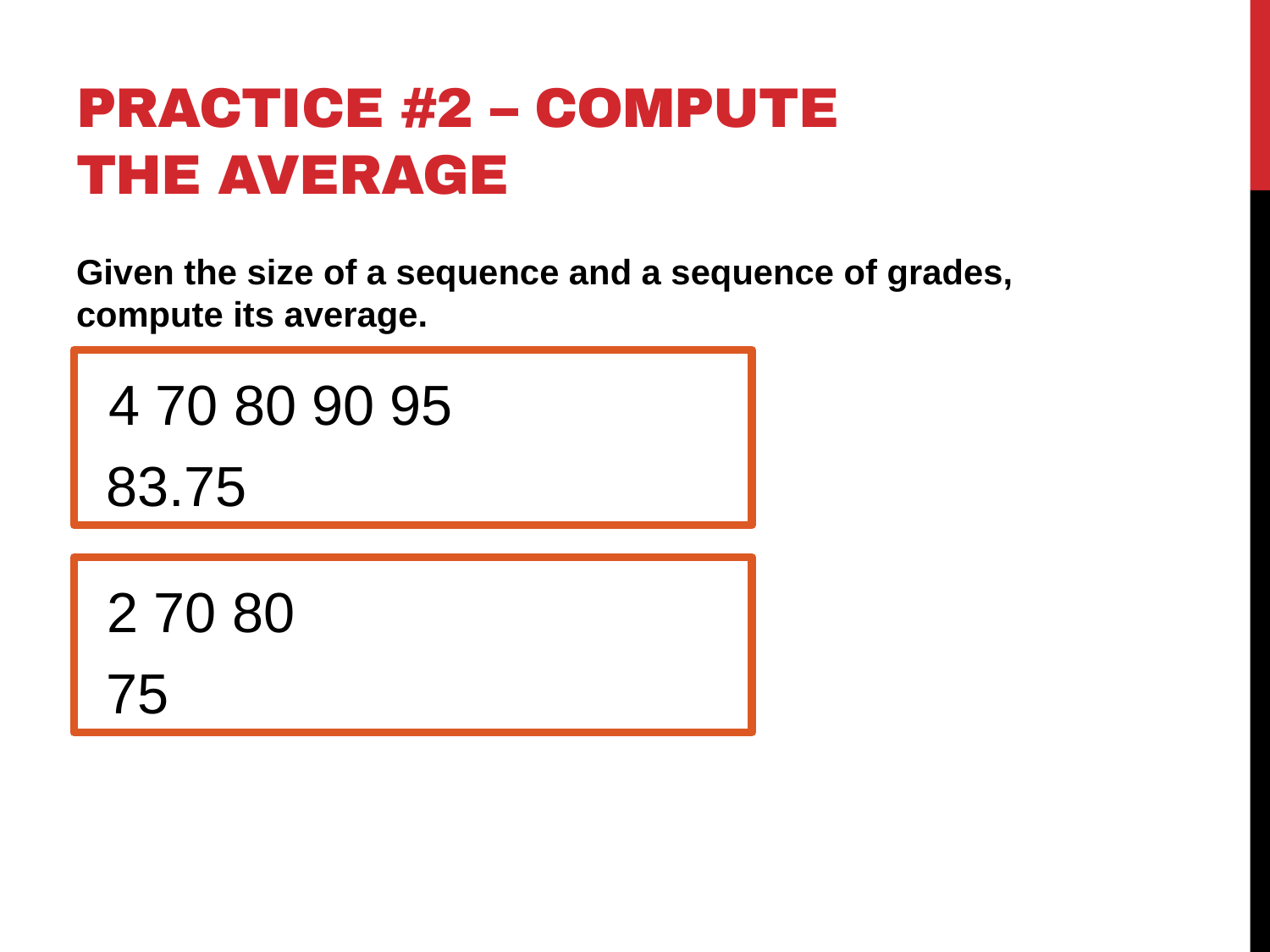

# Practice #2 – Compute the average
Given the size of a sequence and a sequence of grades, compute its average.

4 70 80 90 95
83.75

2 70 80
75